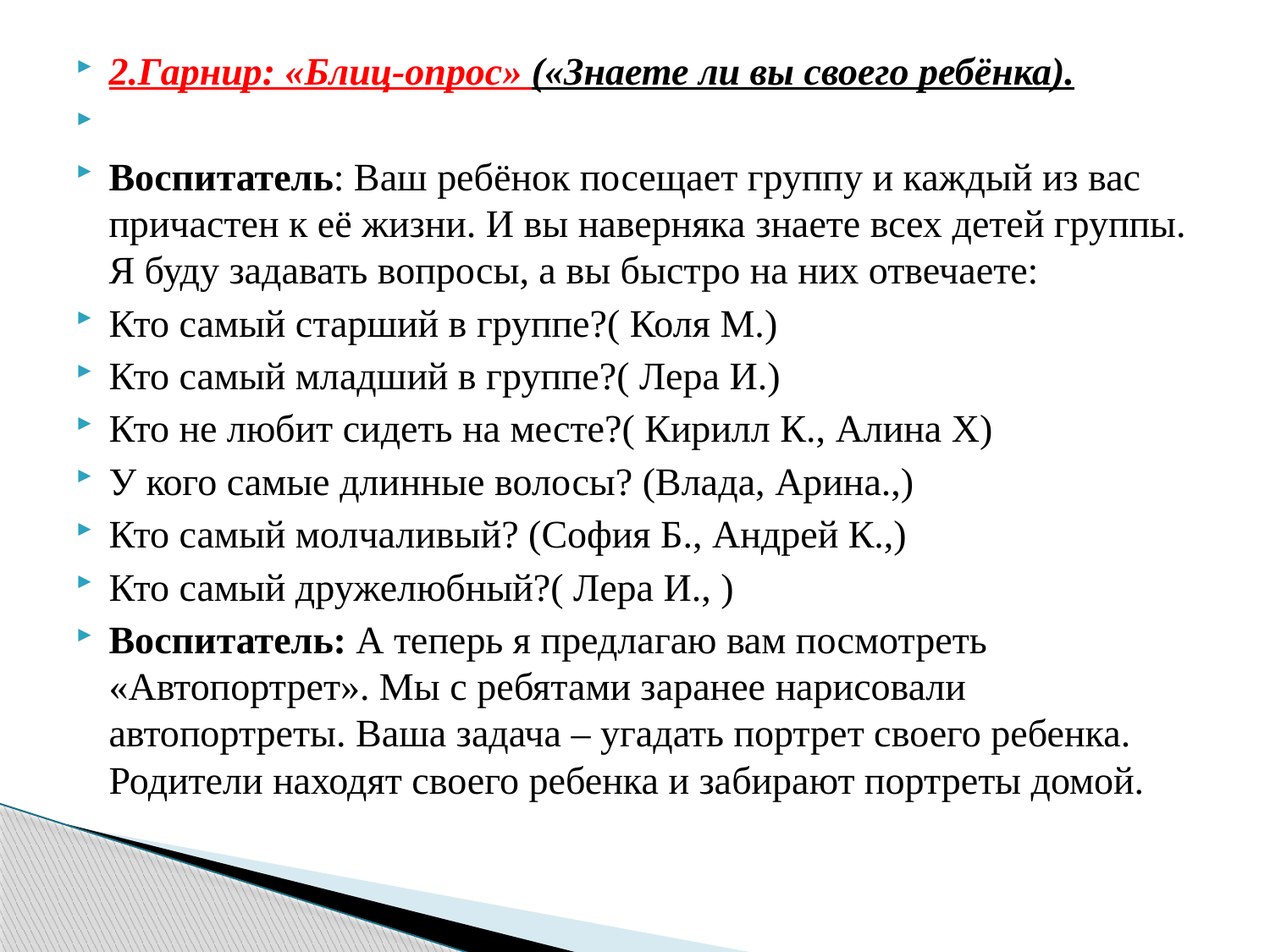

#
2.Гарнир: «Блиц-опрос» («Знаете ли вы своего ребёнка).

Воспитатель: Ваш ребёнок посещает группу и каждый из вас причастен к её жизни. И вы наверняка знаете всех детей группы. Я буду задавать вопросы, а вы быстро на них отвечаете:
Кто самый старший в группе?( Коля М.)
Кто самый младший в группе?( Лера И.)
Кто не любит сидеть на месте?( Кирилл К., Алина Х)
У кого самые длинные волосы? (Влада, Арина.,)
Кто самый молчаливый? (София Б., Андрей К.,)
Кто самый дружелюбный?( Лера И., )
Воспитатель: А теперь я предлагаю вам посмотреть «Автопортрет». Мы с ребятами заранее нарисовали автопортреты. Ваша задача – угадать портрет своего ребенка. Родители находят своего ребенка и забирают портреты домой.